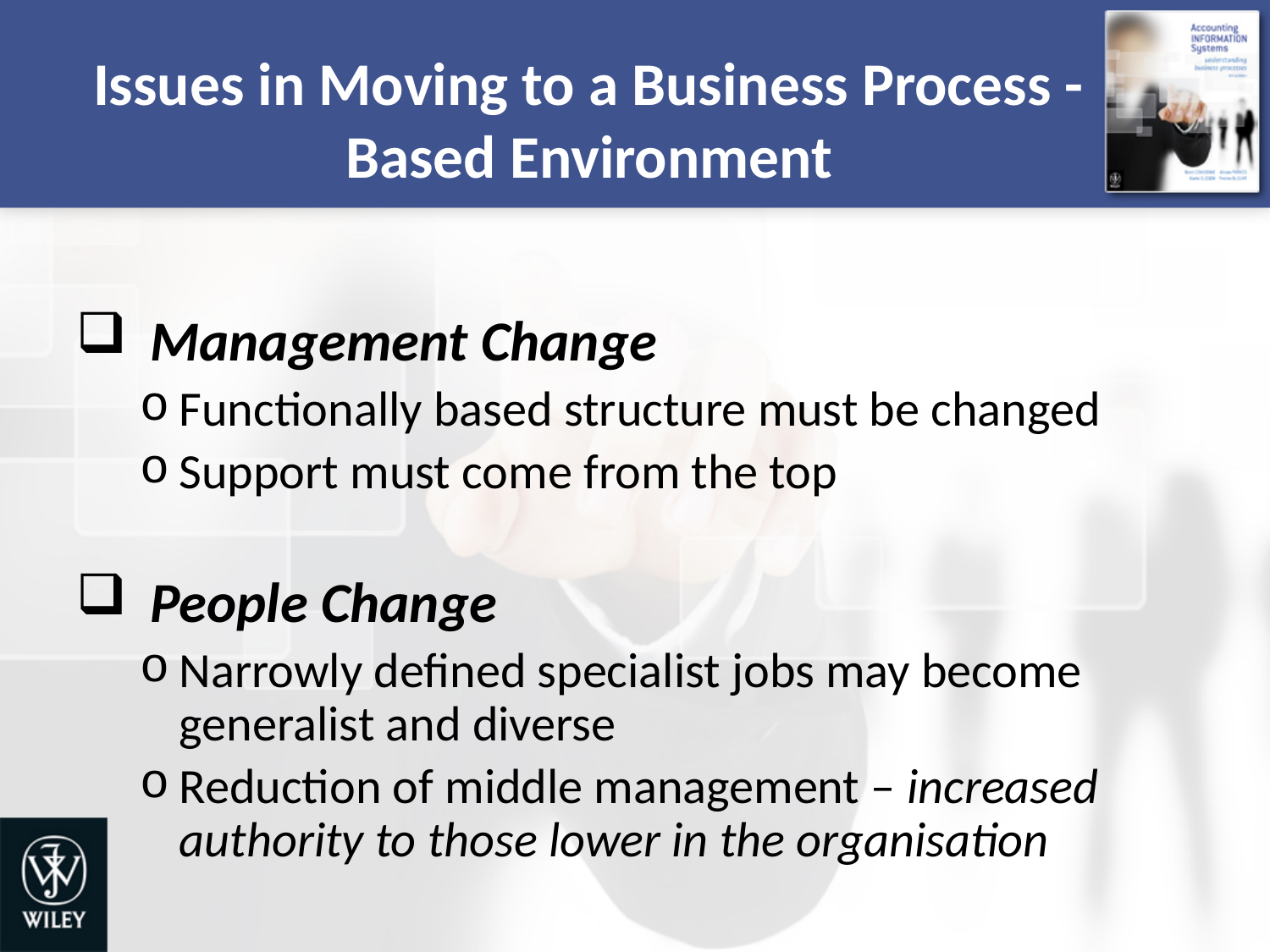

# Issues in Moving to a Business Process - Based Environment
Management Change
Functionally based structure must be changed
Support must come from the top

People Change
Narrowly defined specialist jobs may become generalist and diverse
Reduction of middle management – increased authority to those lower in the organisation